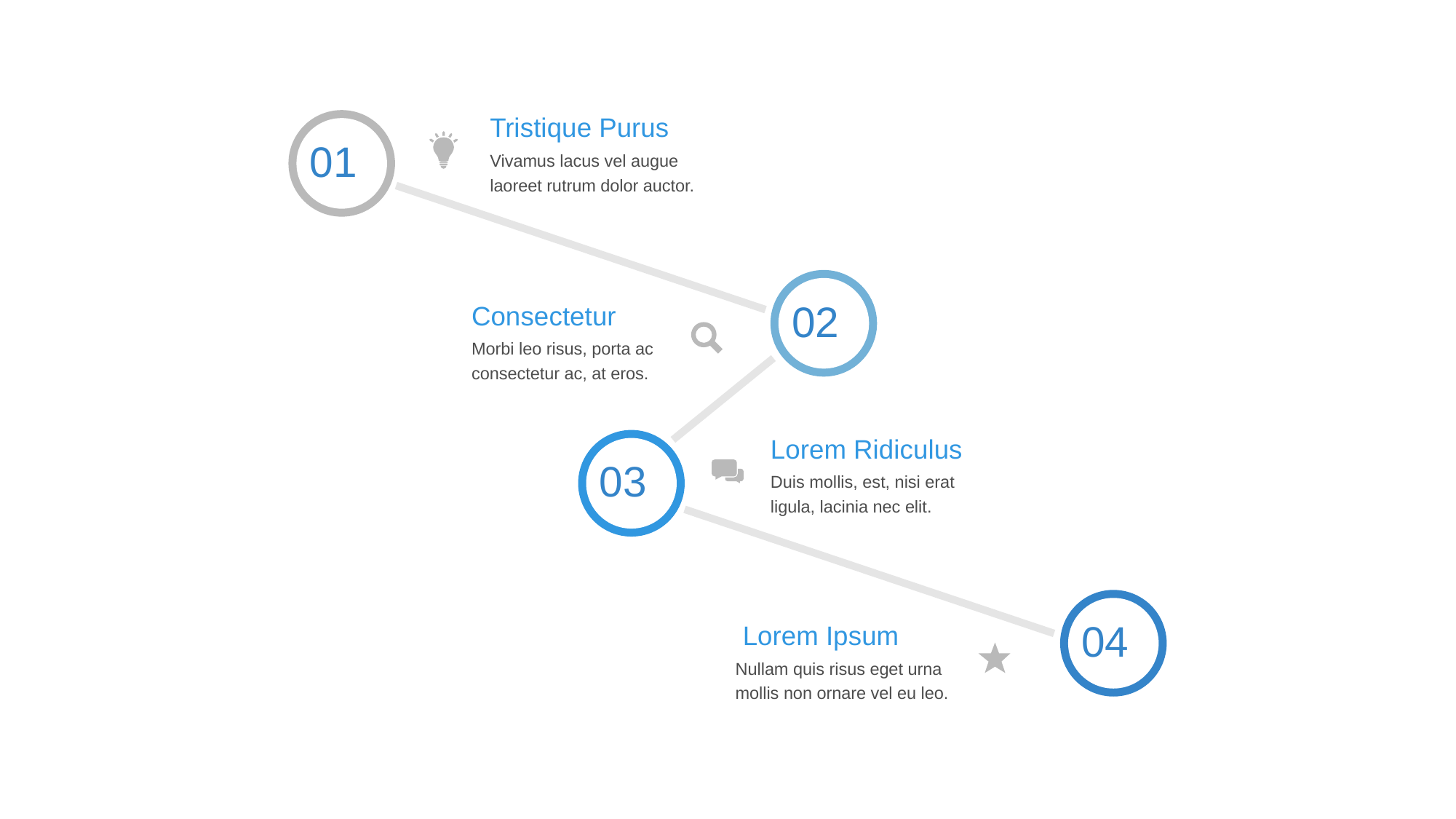

01
Tristique Purus
Vivamus lacus vel augue laoreet rutrum dolor auctor.

02
Consectetur
Morbi leo risus, porta ac consectetur ac, at eros.

03
Lorem Ridiculus
Duis mollis, est, nisi erat ligula, lacinia nec elit.

04
 Lorem Ipsum
Nullam quis risus eget urna mollis non ornare vel eu leo.